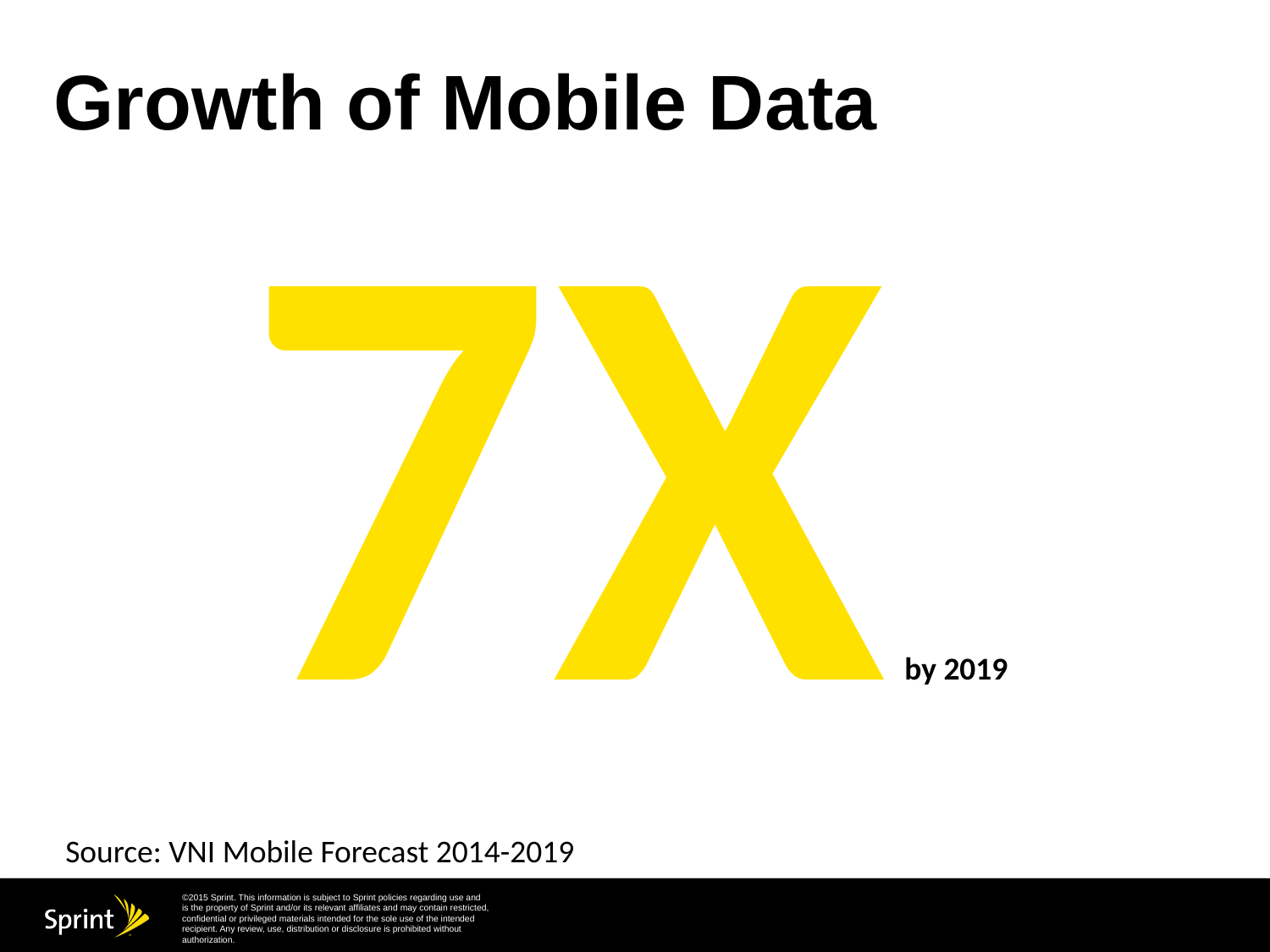

# Growth of Mobile Data
7x by 2019

Source: VNI Mobile Forecast 2014-2019